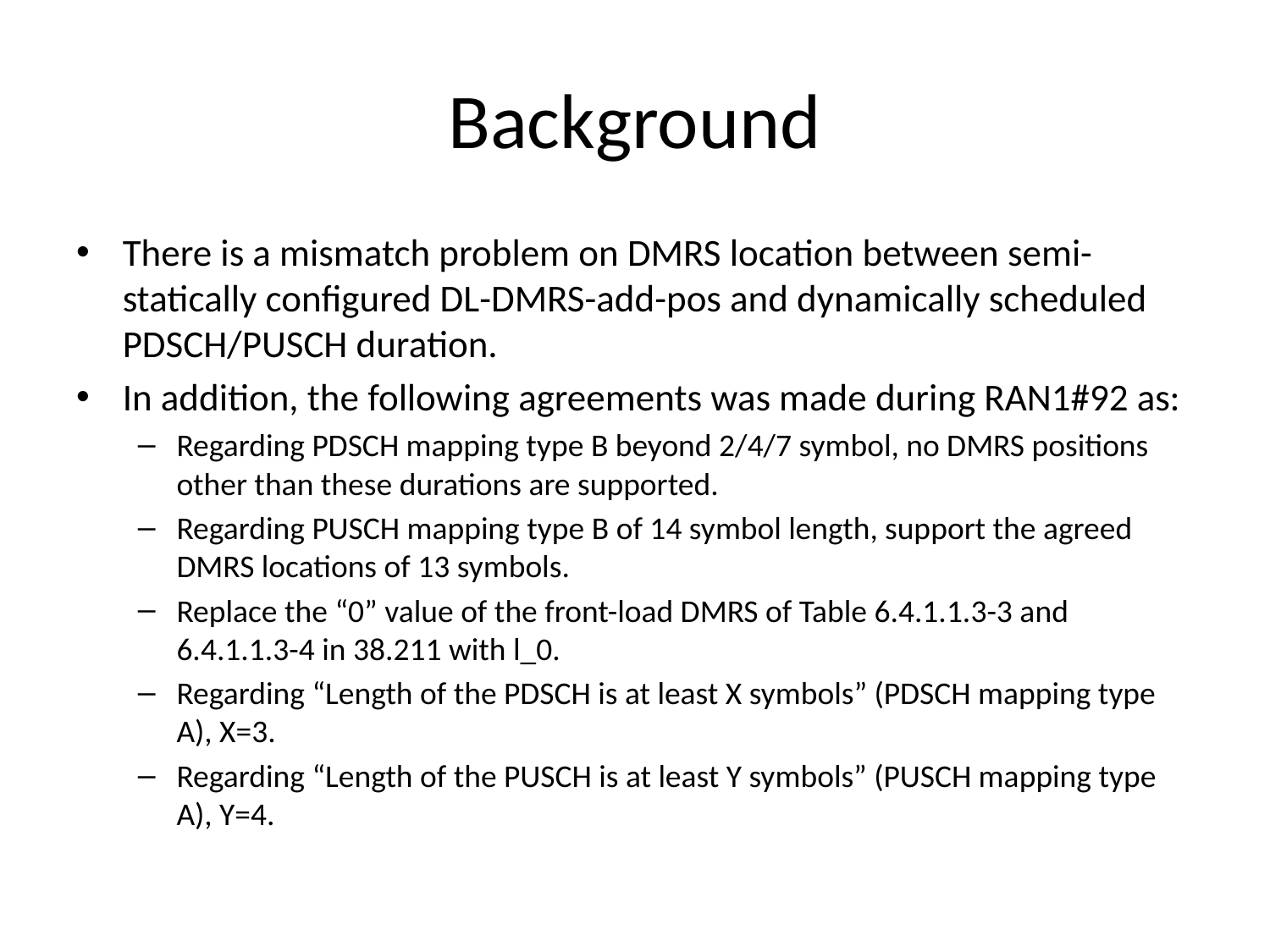

# Background
There is a mismatch problem on DMRS location between semi-statically configured DL-DMRS-add-pos and dynamically scheduled PDSCH/PUSCH duration.
In addition, the following agreements was made during RAN1#92 as:
Regarding PDSCH mapping type B beyond 2/4/7 symbol, no DMRS positions other than these durations are supported.
Regarding PUSCH mapping type B of 14 symbol length, support the agreed DMRS locations of 13 symbols.
Replace the “0” value of the front-load DMRS of Table 6.4.1.1.3-3 and 6.4.1.1.3-4 in 38.211 with l_0.
Regarding “Length of the PDSCH is at least X symbols” (PDSCH mapping type A), X=3.
Regarding “Length of the PUSCH is at least Y symbols” (PUSCH mapping type A), Y=4.